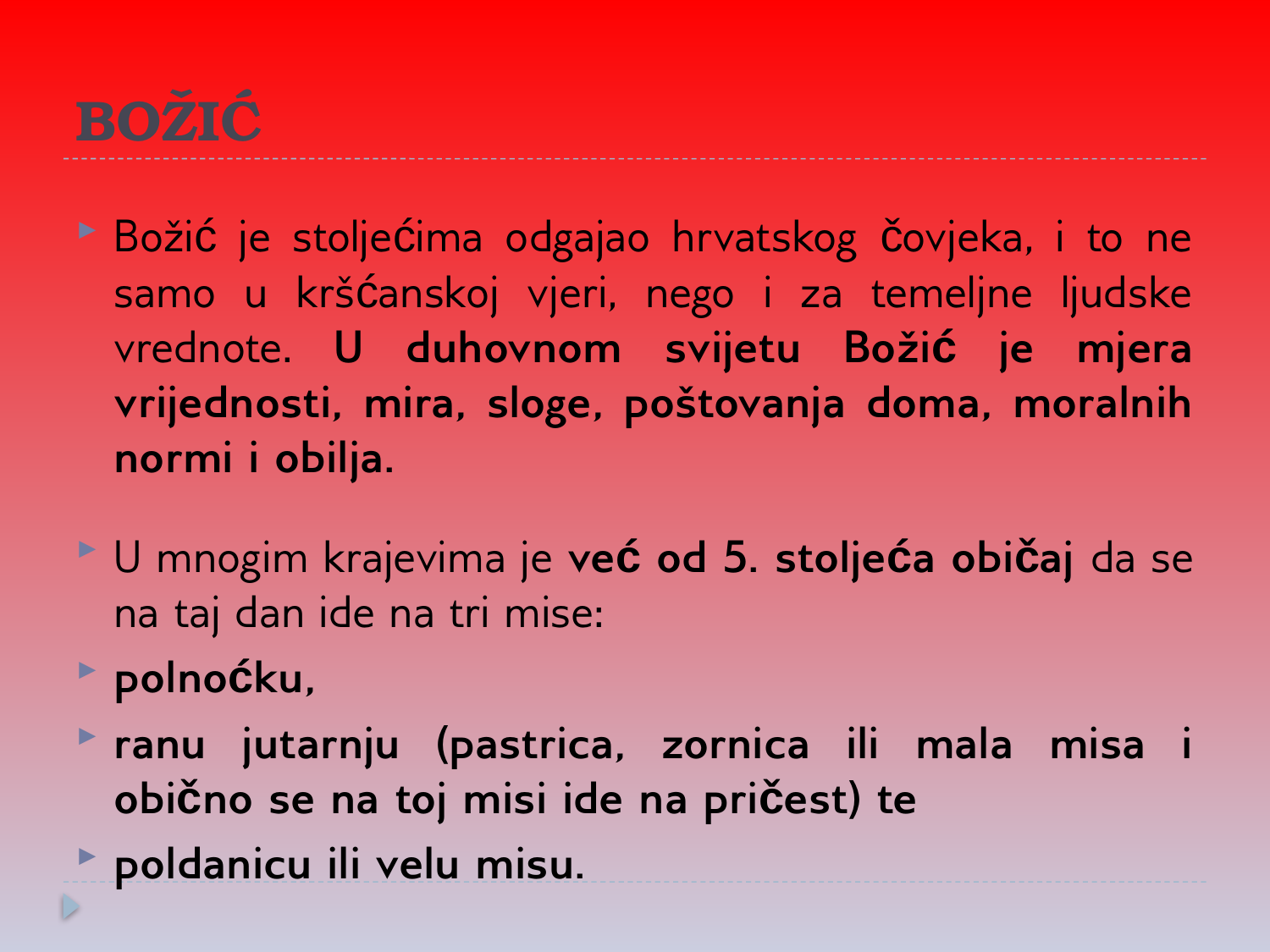

# BOŽIĆ

Božić je stoljećima odgajao hrvatskog čovjeka, i to ne samo u kršćanskoj vjeri, nego i za temeljne ljudske vrednote. U duhovnom svijetu Božić je mjera vrijednosti, mira, sloge, poštovanja doma, moralnih normi i obilja.

U mnogim krajevima je već od 5. stoljeća običaj da se na taj dan ide na tri mise:
polnoćku,
ranu jutarnju (pastrica, zornica ili mala misa i obično se na toj misi ide na pričest) te
poldanicu ili velu misu.